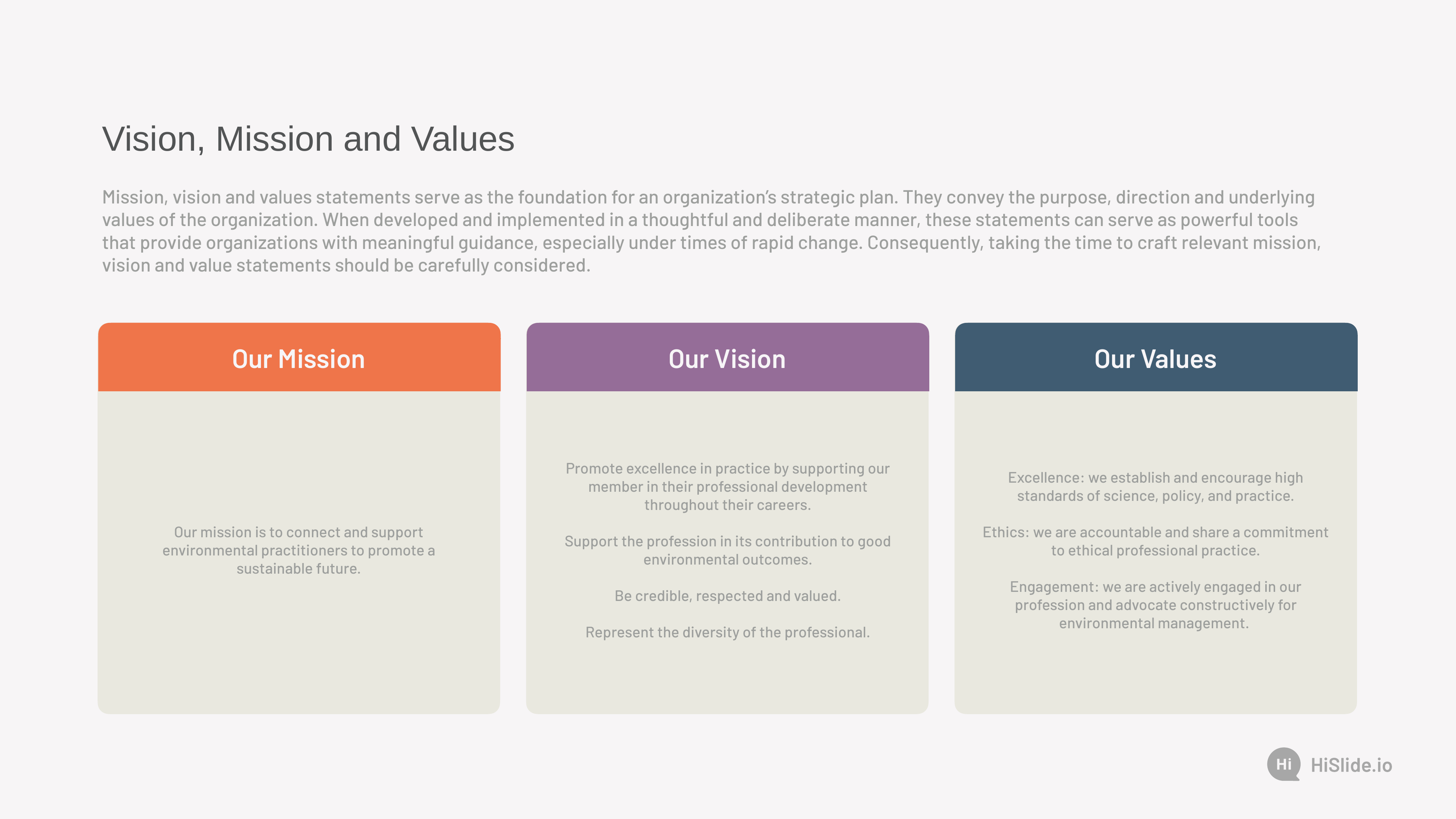

Vision, Mission and Values
Mission, vision and values statements serve as the foundation for an organization’s strategic plan. They convey the purpose, direction and underlying values of the organization. When developed and implemented in a thoughtful and deliberate manner, these statements can serve as powerful tools that provide organizations with meaningful guidance, especially under times of rapid change. Consequently, taking the time to craft relevant mission, vision and value statements should be carefully considered.

Our Mission
Our Vision
Our Values
Promote excellence in practice by supporting our member in their professional development throughout their careers.

Support the profession in its contribution to good environmental outcomes.

Be credible, respected and valued.

Represent the diversity of the professional.
Excellence: we establish and encourage high standards of science, policy, and practice.

Ethics: we are accountable and share a commitment to ethical professional practice.

Engagement: we are actively engaged in our profession and advocate constructively for environmental management.
Our mission is to connect and support environmental practitioners to promote a sustainable future.